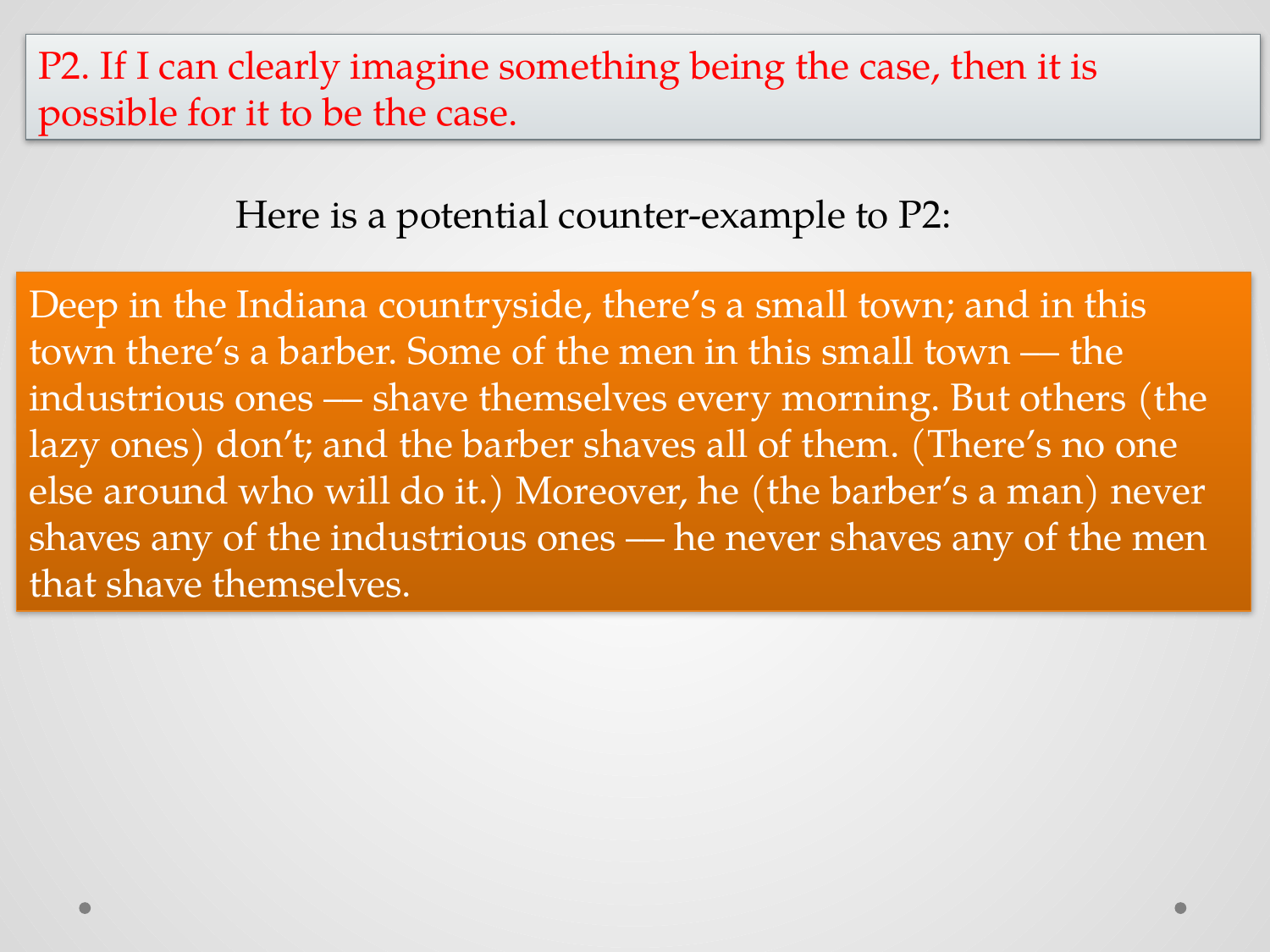

P2. If I can clearly imagine something being the case, then it is possible for it to be the case.
Here is a potential counter-example to P2:
Deep in the Indiana countryside, there’s a small town; and in this town there’s a barber. Some of the men in this small town –– the industrious ones –– shave themselves every morning. But others (the lazy ones) don’t; and the barber shaves all of them. (There’s no one else around who will do it.) Moreover, he (the barber’s a man) never shaves any of the industrious ones –– he never shaves any of the men that shave themselves.